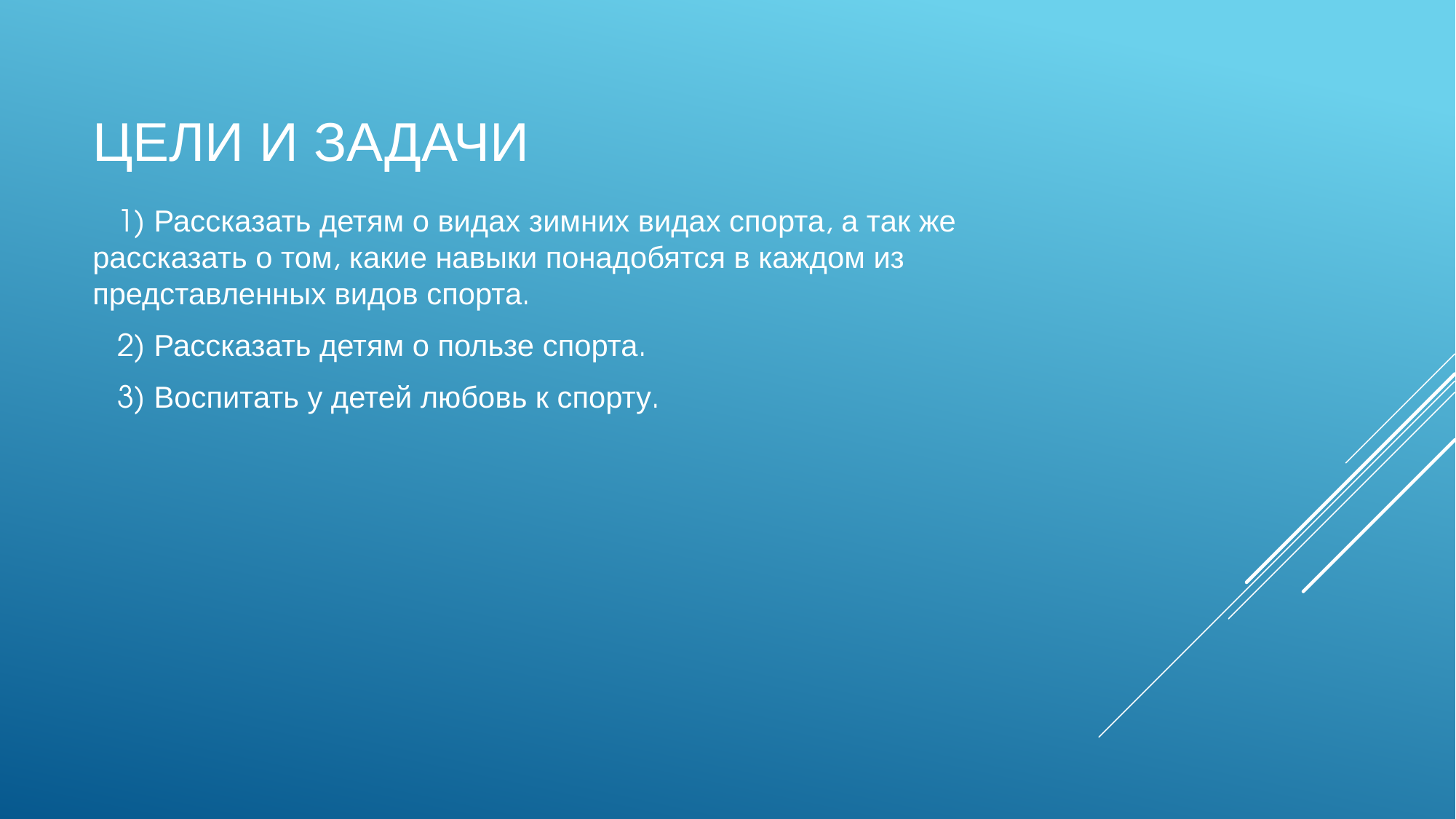

# Цели и задачи
   1) Рассказать детям о видах зимних видах спорта, а так же рассказать о том, какие навыки понадобятся в каждом из представленных видов спорта.
   2) Рассказать детям о пользе спорта.
   3) Воспитать у детей любовь к спорту.